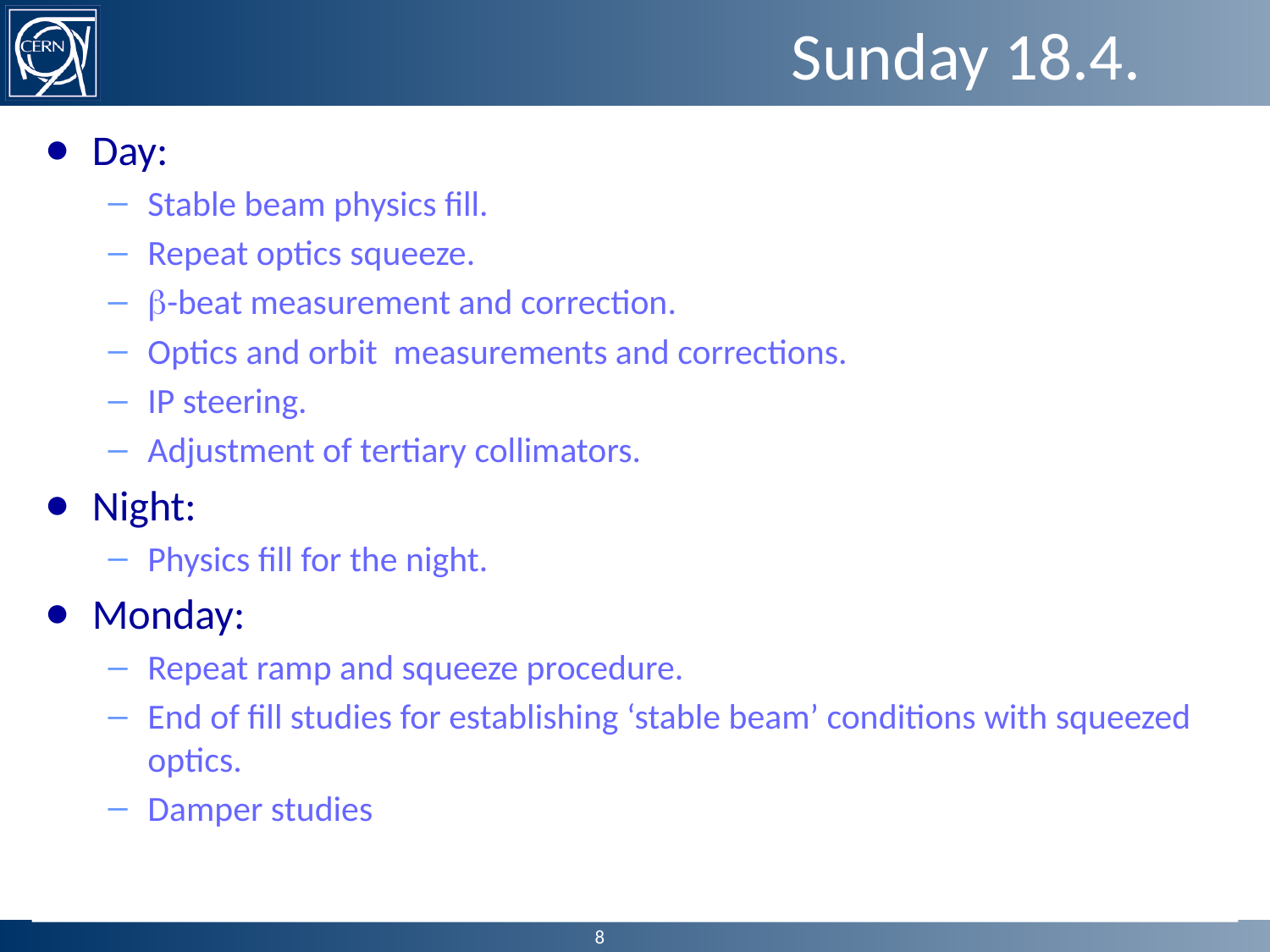

# Sunday 18.4.
Day:
Stable beam physics fill.
Repeat optics squeeze.
β-beat measurement and correction.
Optics and orbit  measurements and corrections.
IP steering.
Adjustment of tertiary collimators.
Night:
Physics fill for the night.
Monday:
Repeat ramp and squeeze procedure.
End of fill studies for establishing ‘stable beam’ conditions with squeezed optics.
Damper studies

8